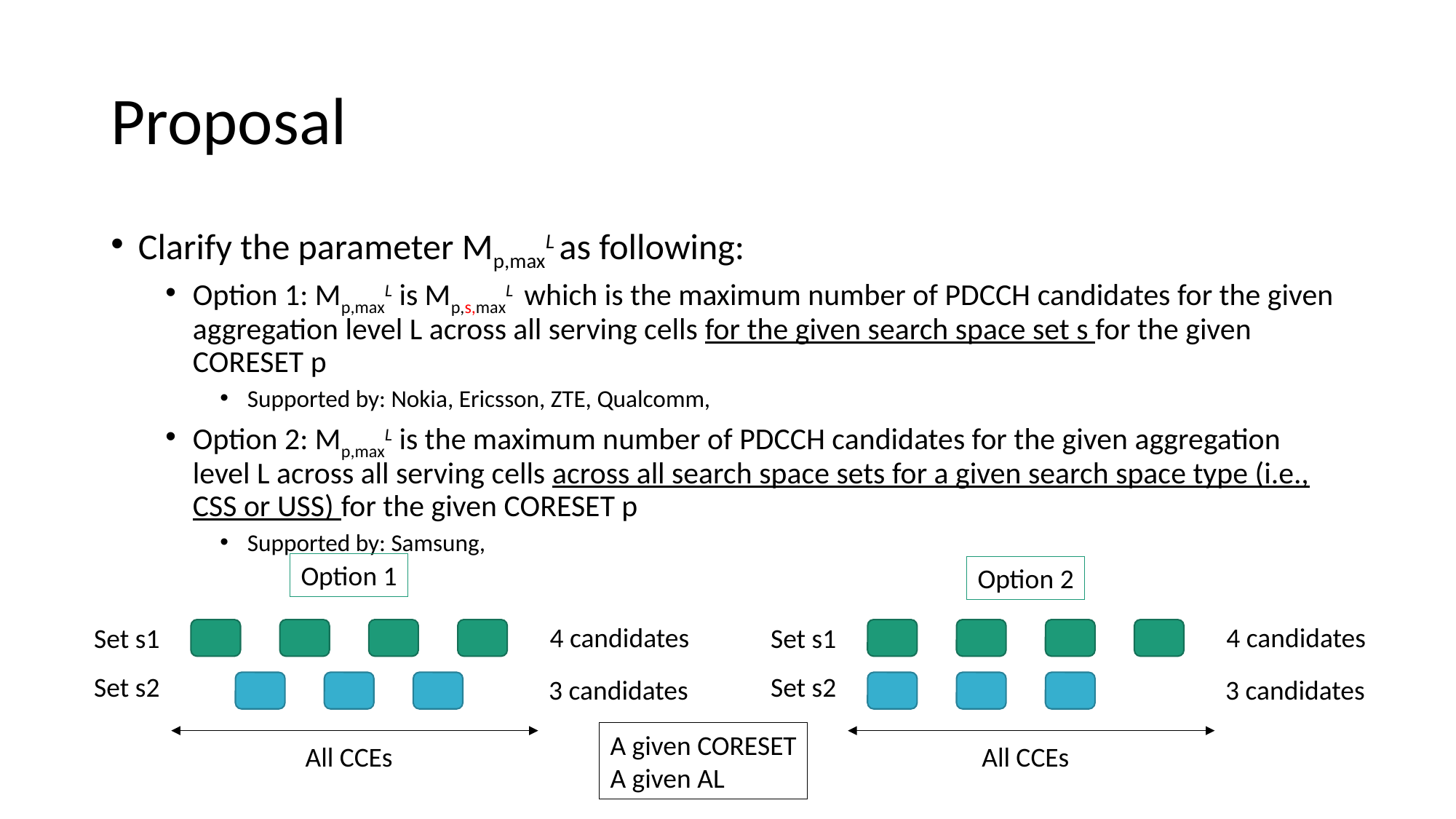

# Proposal
Clarify the parameter Mp,maxL as following:
Option 1: Mp,maxL is Mp,s,maxL  which is the maximum number of PDCCH candidates for the given aggregation level L across all serving cells for the given search space set s for the given CORESET p
Supported by: Nokia, Ericsson, ZTE, Qualcomm,
Option 2: Mp,maxL is the maximum number of PDCCH candidates for the given aggregation level L across all serving cells across all search space sets for a given search space type (i.e., CSS or USS) for the given CORESET p
Supported by: Samsung,
Option 1
Option 2
4 candidates
4 candidates
Set s1
Set s1

Set s2
Set s2
3 candidates
3 candidates

A given CORESET
A given AL
All CCEs
All CCEs